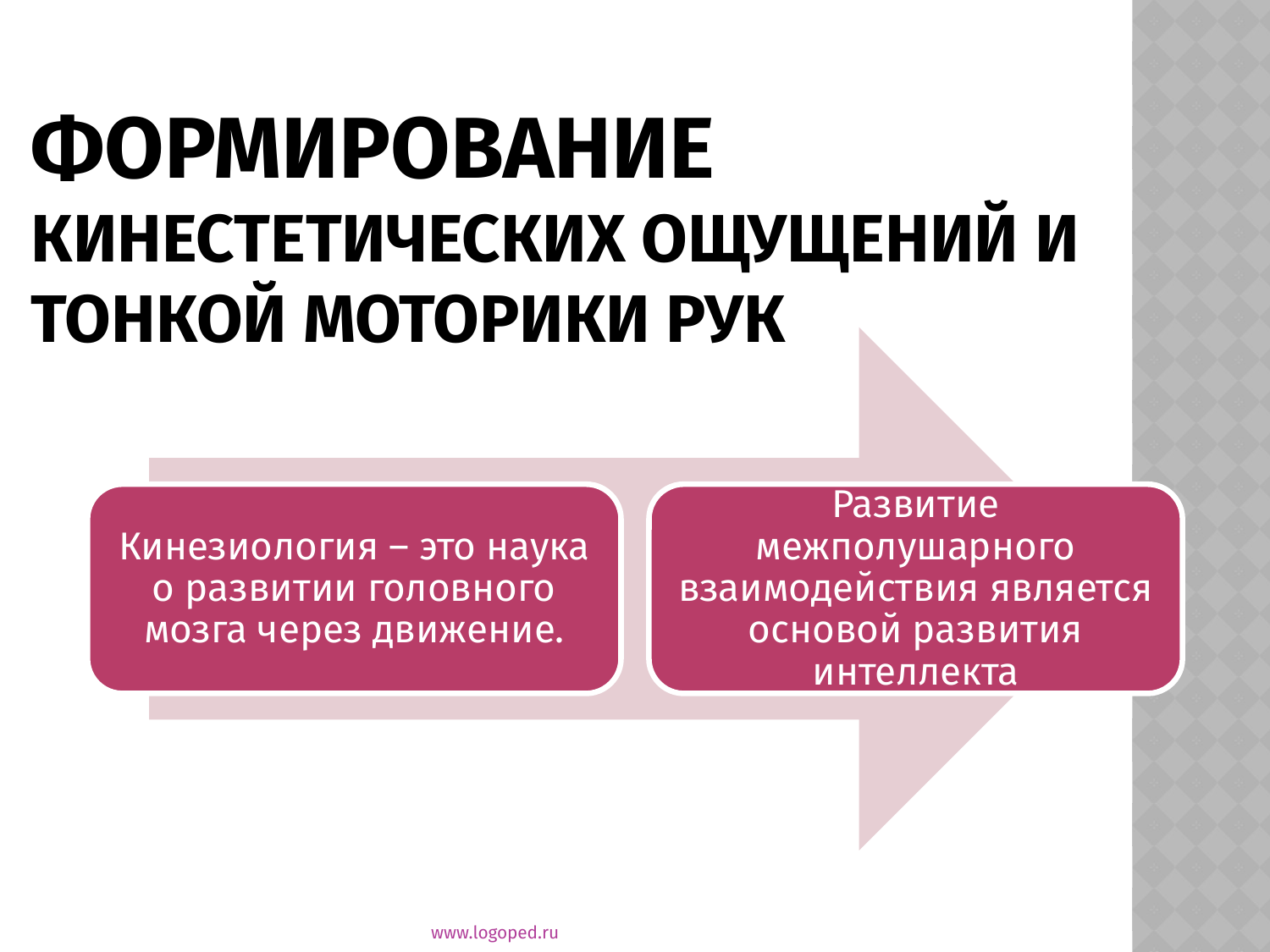

# Формирование кинестетических ощущений и тонкой моторики рук
Кинезиология – это наука о развитии головного мозга через движение.
Развитие межполушарного взаимодействия является основой развития интеллекта
www.logoped.ru